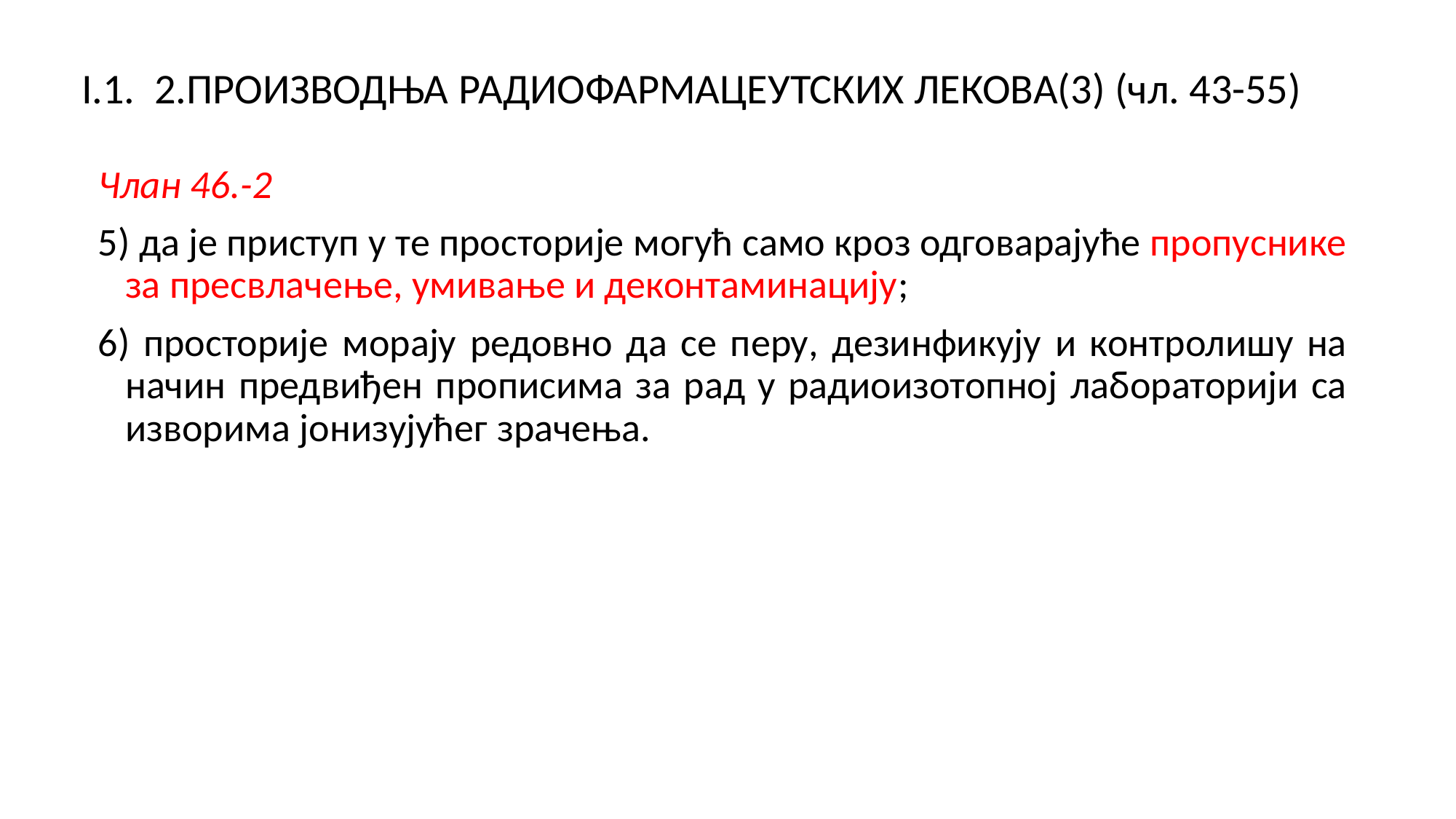

# I.1.  2.ПРОИЗВОДЊА РАДИОФАРМАЦЕУТСКИХ ЛЕКОВА(3) (чл. 43-55)
Члан 46.-2
5) да је приступ у те просторије могућ само кроз одговарајуће пропуснике за пресвлачење, умивање и деконтаминацију;
6) просторије морају редовно да се перу, дезинфикују и контролишу на начин предвиђен прописима за рад у радиоизотопној лабораторији са изворима јонизујућег зрачења.